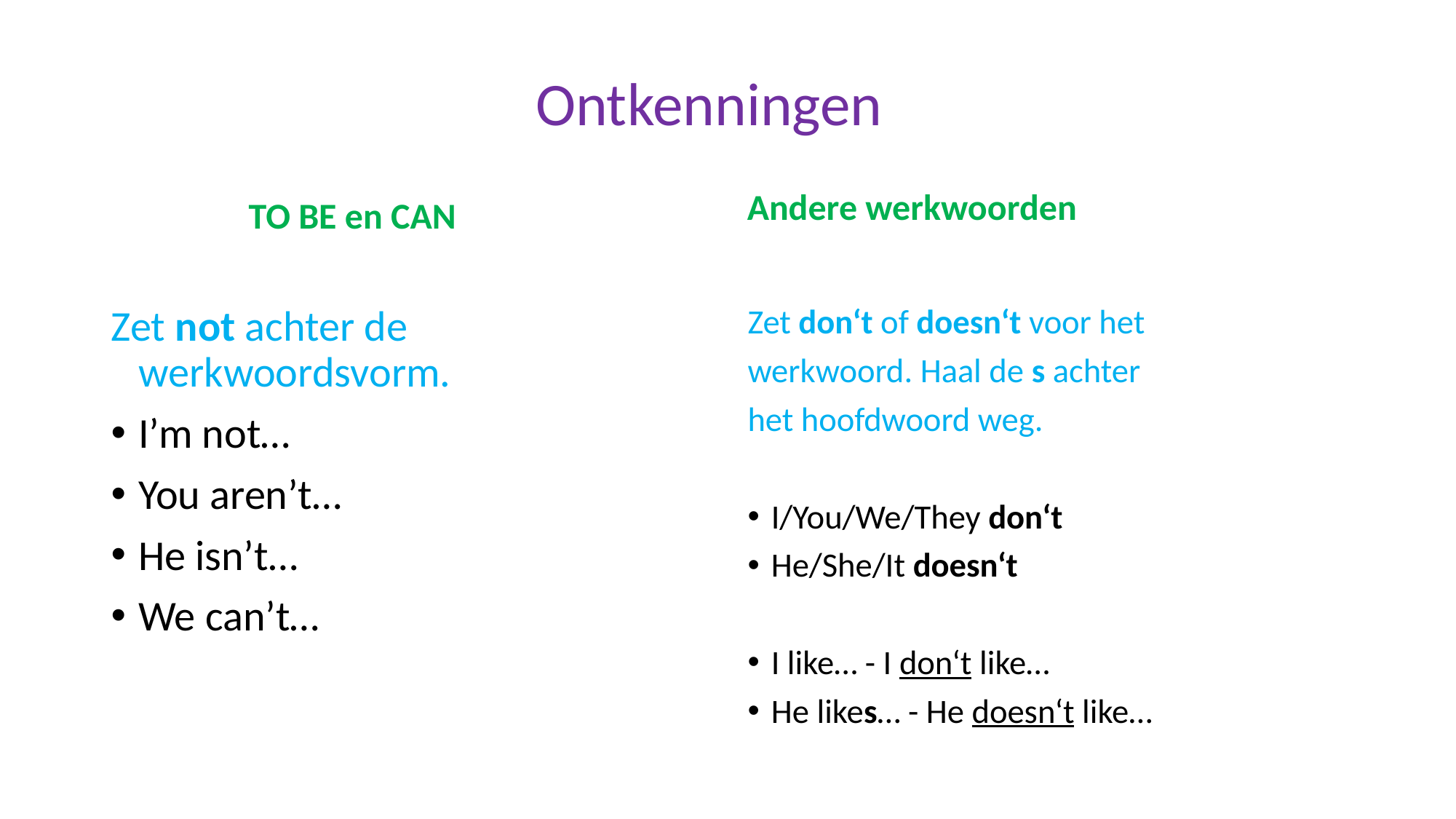

# Ontkenningen
Andere werkwoorden

TO BE en CAN

Zet not achter de werkwoordsvorm.
I’m not…
You aren’t…
He isn’t…
We can’t…

Zet don‘t of doesn‘t voor het
werkwoord. Haal de s achter
het hoofdwoord weg.

I/You/We/They don‘t
He/She/It doesn‘t

I like… - I don‘t like…
He likes… - He doesn‘t like…